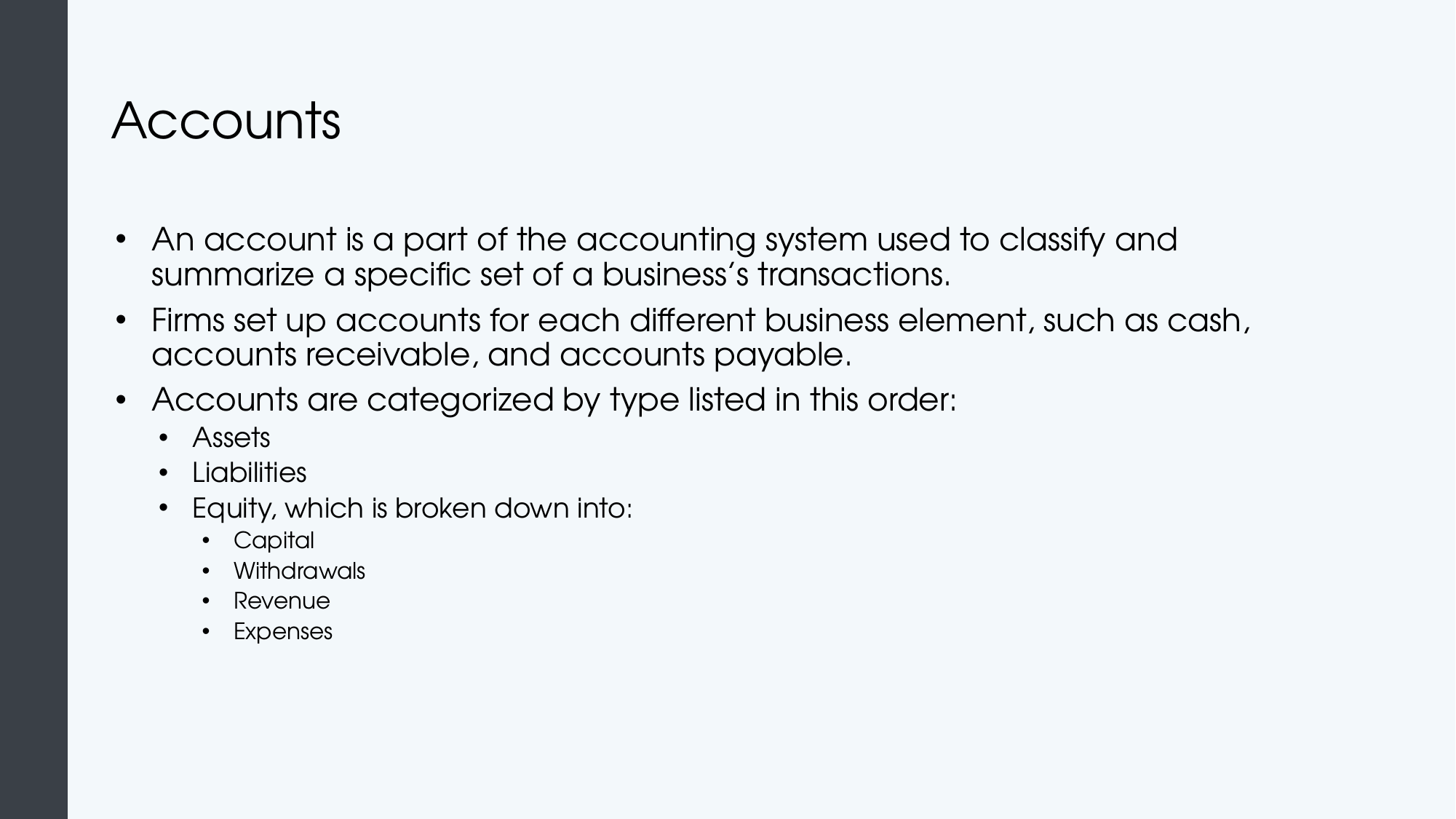

# Accounts
An account is a part of the accounting system used to classify and summarize a specific set of a business’s transactions.
Firms set up accounts for each different business element, such as cash, accounts receivable, and accounts payable.
Accounts are categorized by type listed in this order:
Assets
Liabilities
Equity, which is broken down into:
Capital
Withdrawals
Revenue
Expenses